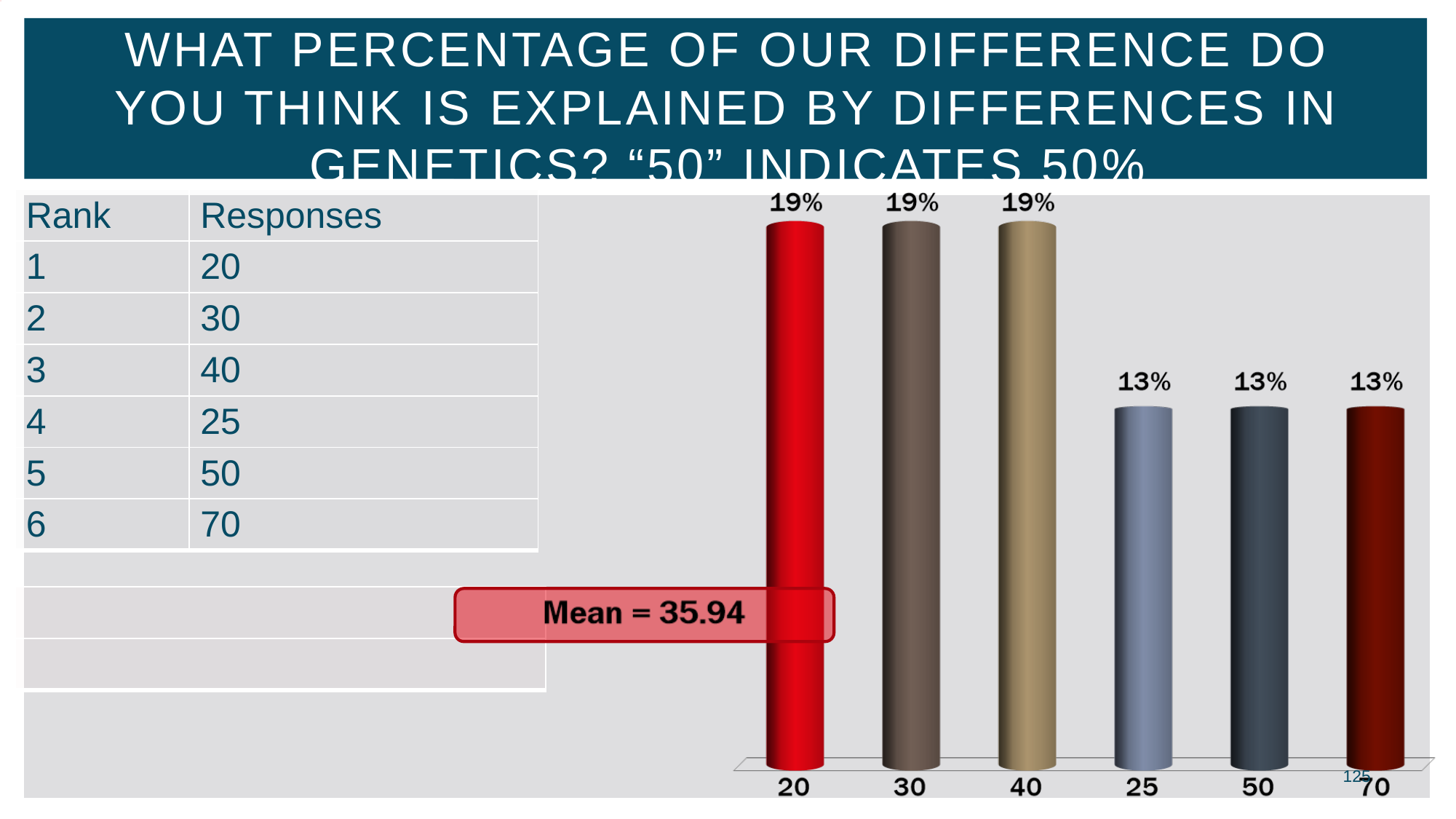

# What percentage of our difference do you think is explained by differences in Genetics? “50” indicates 50%
| Rank | Responses |
| --- | --- |
| 1 | 20 |
| 2 | 30 |
| 3 | 40 |
| 4 | 25 |
| 5 | 50 |
| 6 | 70 |

|  |
| --- |
|  |

125